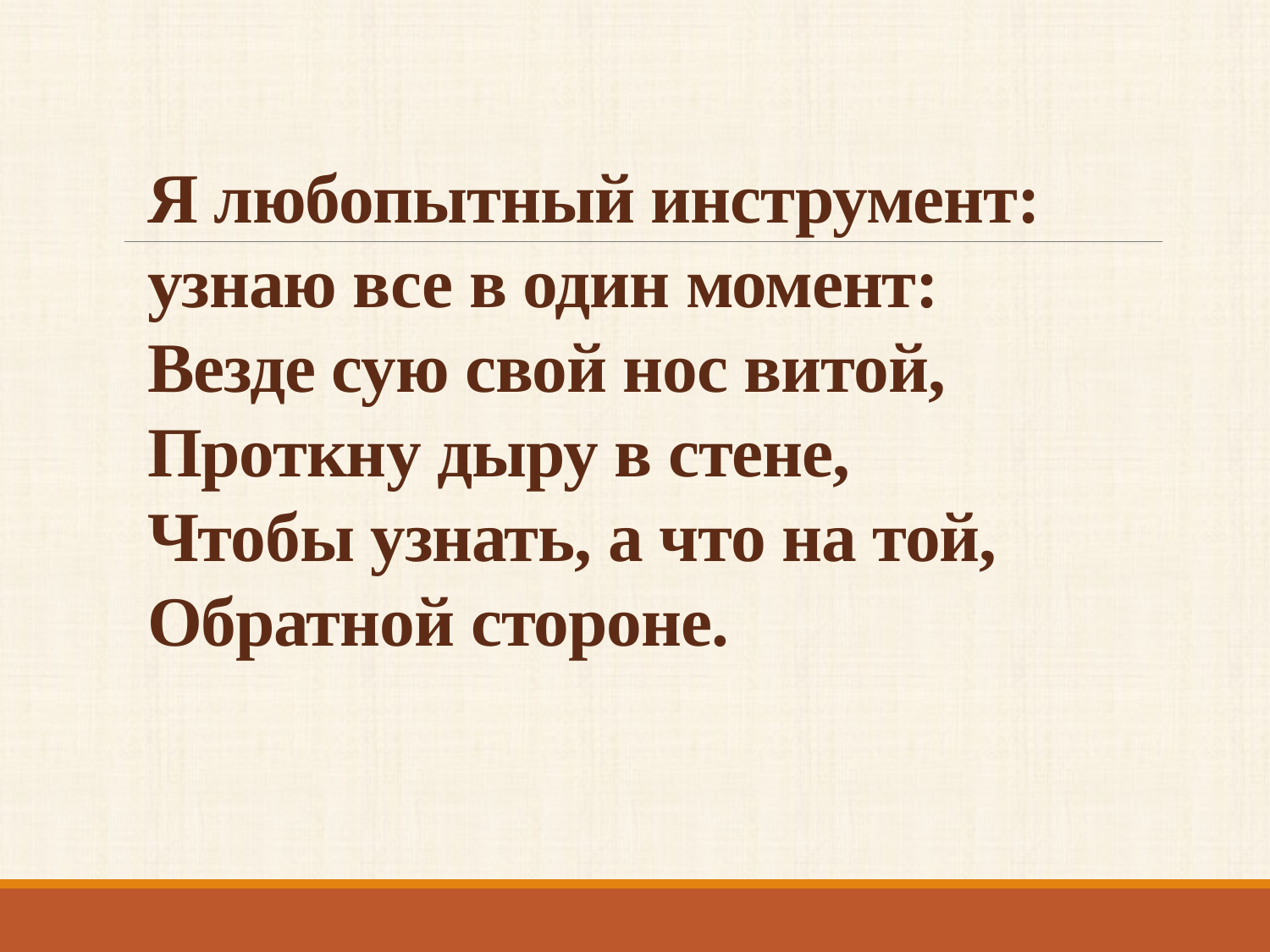

Я любопытный инструмент:
узнаю все в один момент:
Везде сую свой нос витой,
Проткну дыру в стене,
Чтобы узнать, а что на той,
Обратной стороне.